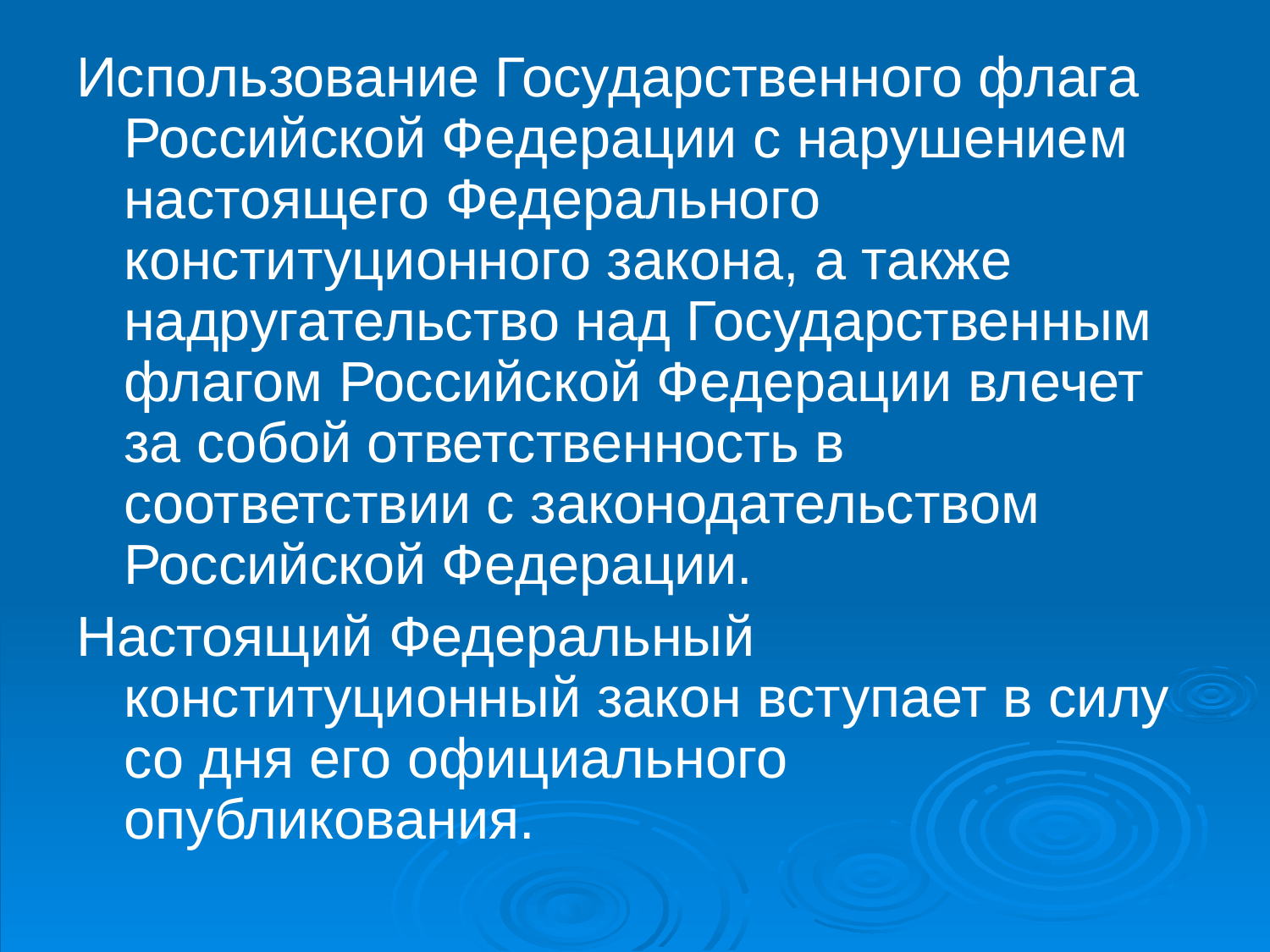

Использование Государственного флага Российской Федерации с нарушением настоящего Федерального конституционного закона, а также надругательство над Государственным флагом Российской Федерации влечет за собой ответственность в соответствии с законодательством Российской Федерации.
Настоящий Федеральный конституционный закон вступает в силу со дня его официального опубликования.